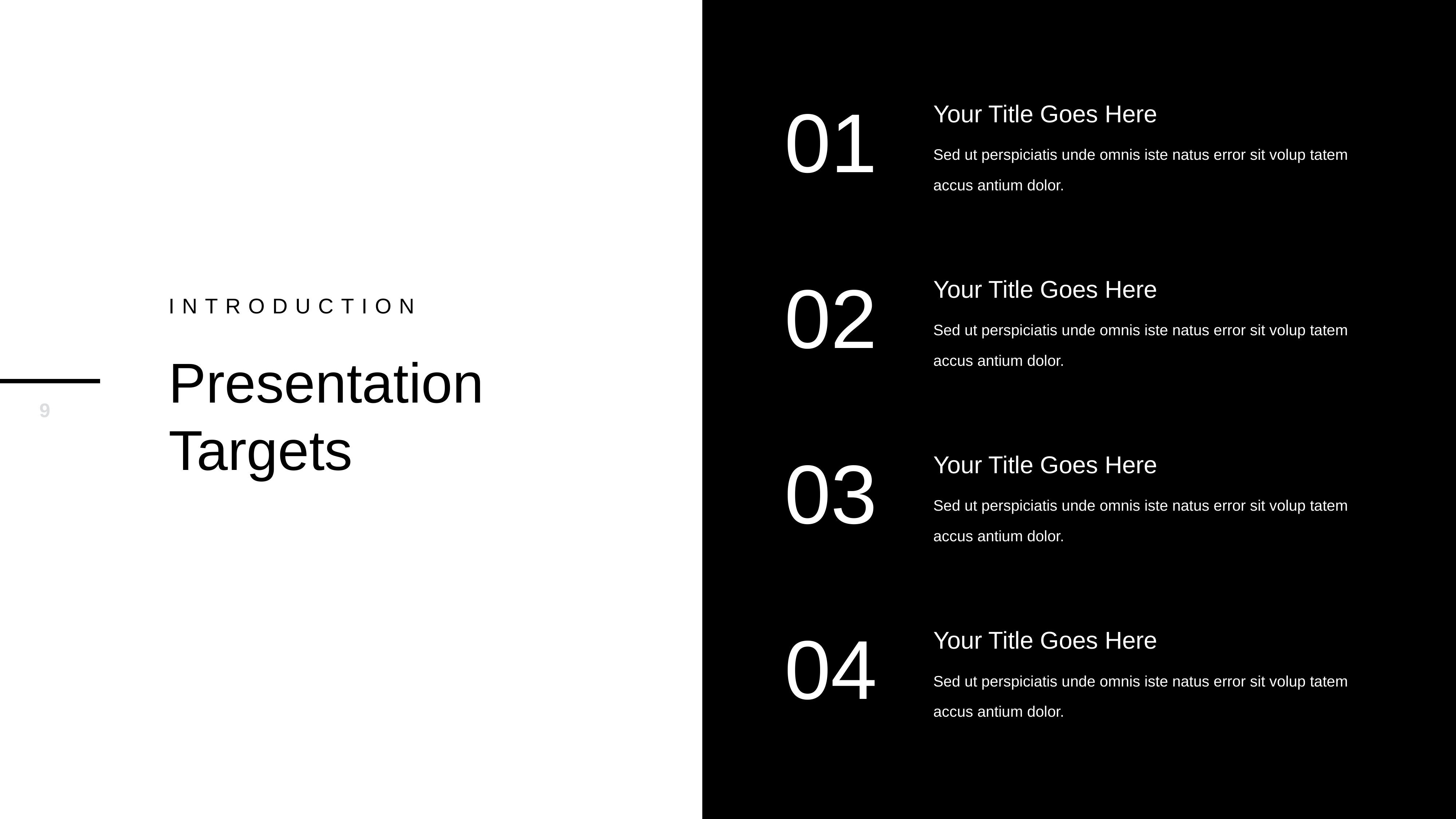

01
Your Title Goes Here
Sed ut perspiciatis unde omnis iste natus error sit volup tatem accus antium dolor.
02
Your Title Goes Here
Sed ut perspiciatis unde omnis iste natus error sit volup tatem accus antium dolor.
Introduction
Presentation Targets
03
Your Title Goes Here
Sed ut perspiciatis unde omnis iste natus error sit volup tatem accus antium dolor.
04
Your Title Goes Here
Sed ut perspiciatis unde omnis iste natus error sit volup tatem accus antium dolor.